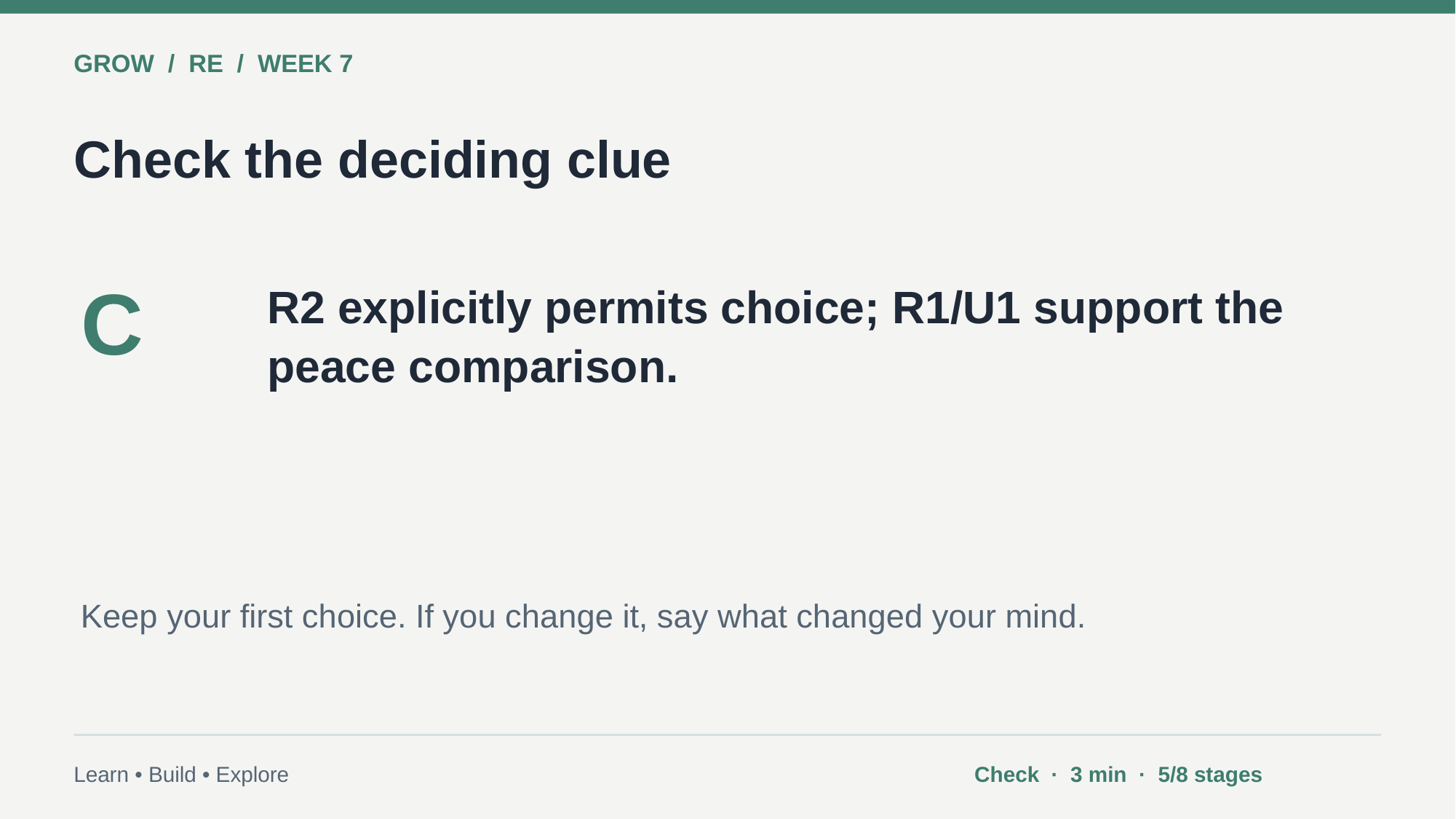

GROW  /  RE  /  WEEK 7
Check the deciding clue
C
R2 explicitly permits choice; R1/U1 support the peace comparison.
Keep your first choice. If you change it, say what changed your mind.

Learn • Build • Explore
Check  ·  3 min  ·  5/8 stages